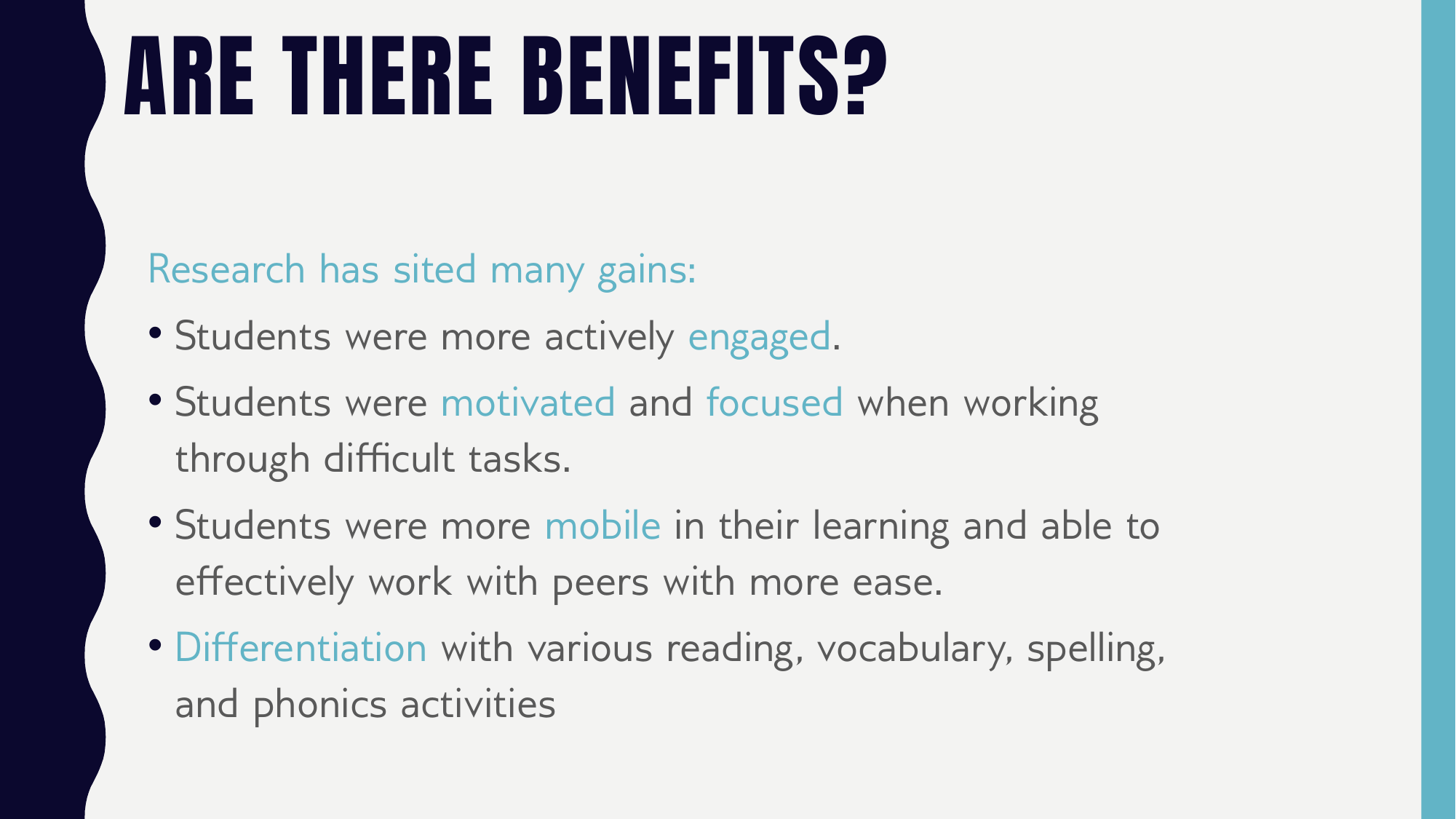

# Are there Benefits?
Research has sited many gains:
Students were more actively engaged.
Students were motivated and focused when working through difficult tasks.
Students were more mobile in their learning and able to effectively work with peers with more ease.
Differentiation with various reading, vocabulary, spelling, and phonics activities